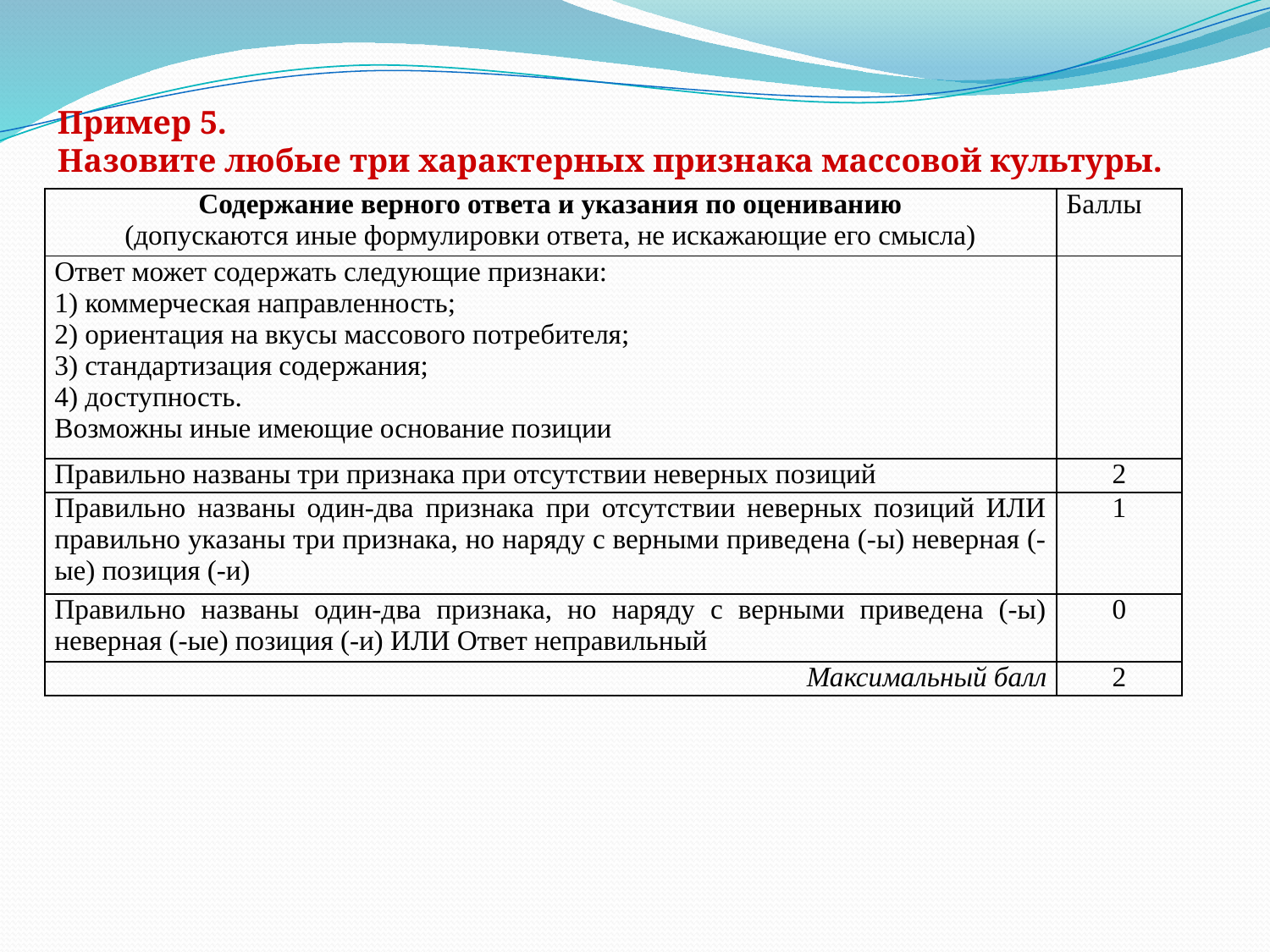

Пример 5.
Назовите любые три характерных признака массовой культуры.
| Содержание верного ответа и указания по оцениванию (допускаются иные формулировки ответа, не искажающие его смысла) | Баллы |
| --- | --- |
| Ответ может содержать следующие признаки: 1) коммерческая направленность; 2) ориентация на вкусы массового потребителя; 3) стандартизация содержания; 4) доступность. Возможны иные имеющие основание позиции |  |
| Правильно названы три признака при отсутствии неверных позиций | 2 |
| Правильно названы один-два признака при отсутствии неверных позиций ИЛИ правильно указаны три признака, но наряду с верными приведена (-ы) неверная (-ые) позиция (-и) | 1 |
| Правильно названы один-два признака, но наряду с верными приведена (-ы) неверная (-ые) позиция (-и) ИЛИ Ответ неправильный | 0 |
| Максимальный балл | 2 |